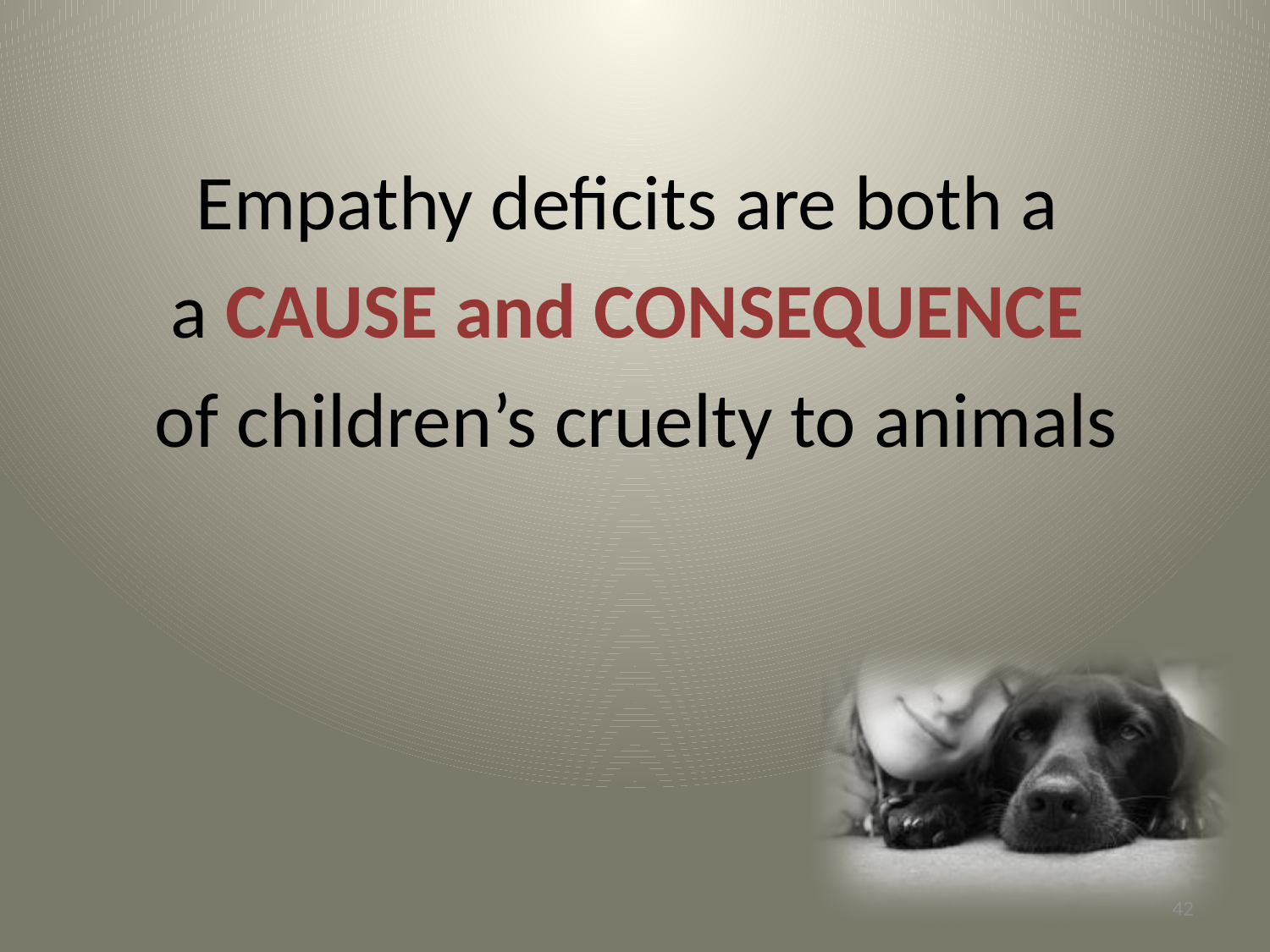

Empathy deficits are both a
a CAUSE and CONSEQUENCE
of children’s cruelty to animals

42